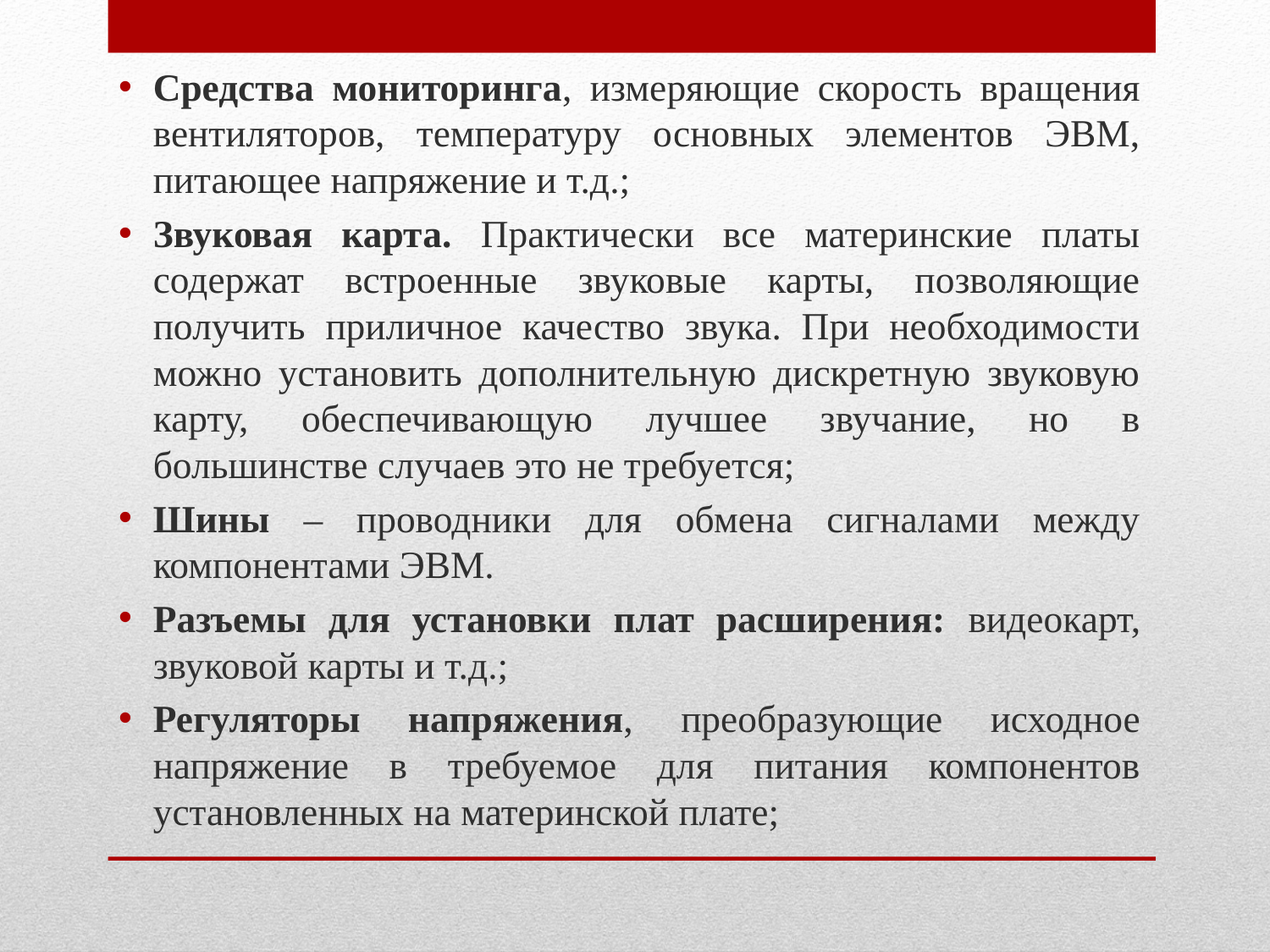

Средства мониторинга, измеряющие скорость вращения вентиляторов, температуру основных элементов ЭВМ, питающее напряжение и т.д.;
Звуковая карта. Практически все материнские платы содержат встроенные звуковые карты, позволяющие получить приличное качество звука. При необходимости можно установить дополнительную дискретную звуковую карту, обеспечивающую лучшее звучание, но в большинстве случаев это не требуется;
Шины – проводники для обмена сигналами между компонентами ЭВМ.
Разъемы для установки плат расширения: видеокарт, звуковой карты и т.д.;
Регуляторы напряжения, преобразующие исходное напряжение в требуемое для питания компонентов установленных на материнской плате;